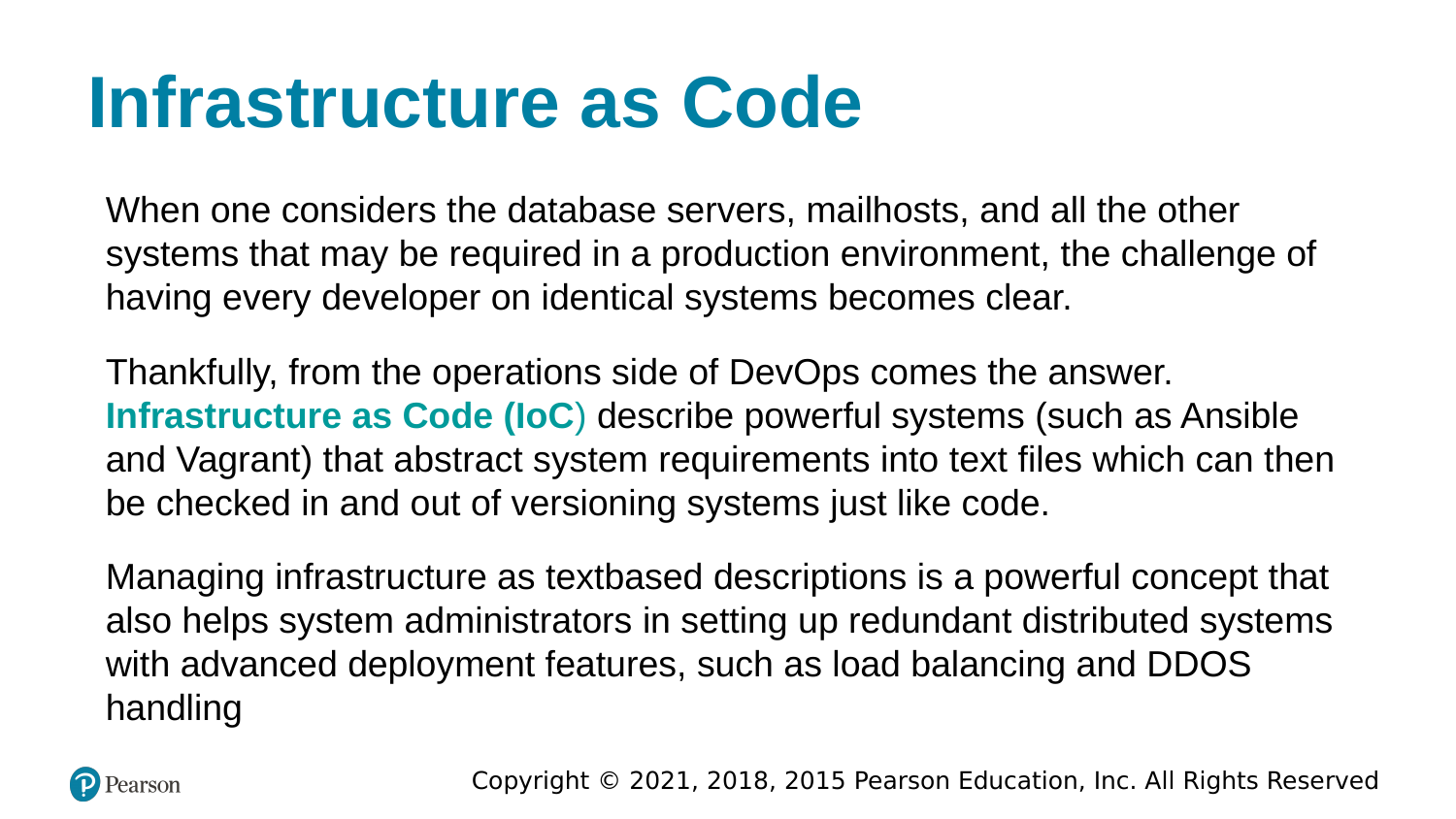

# Infrastructure as Code
When one considers the database servers, mailhosts, and all the other systems that may be required in a production environment, the challenge of having every developer on identical systems becomes clear.
Thankfully, from the operations side of DevOps comes the answer. Infrastructure as Code (IoC) describe powerful systems (such as Ansible and Vagrant) that abstract system requirements into text files which can then be checked in and out of versioning systems just like code.
Managing infrastructure as textbased descriptions is a powerful concept that also helps system administrators in setting up redundant distributed systems with advanced deployment features, such as load balancing and DDOS handling